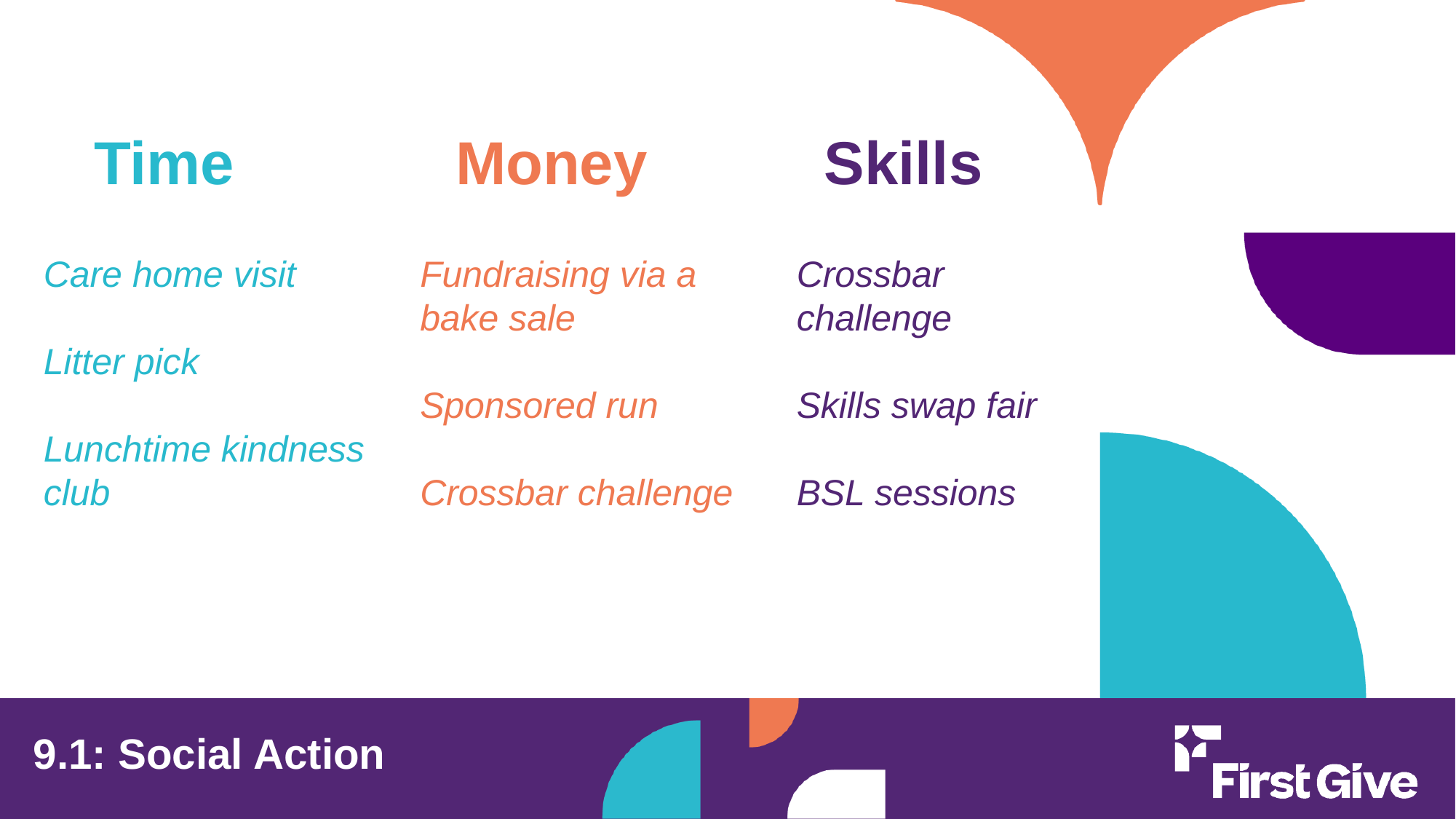

Time		     Money		 Skills

Care home visit

Litter pick

Lunchtime kindness club

Fundraising via a bake sale

Sponsored run

Crossbar challenge

Crossbar challenge

Skills swap fair

BSL sessions

9.1: Social Action